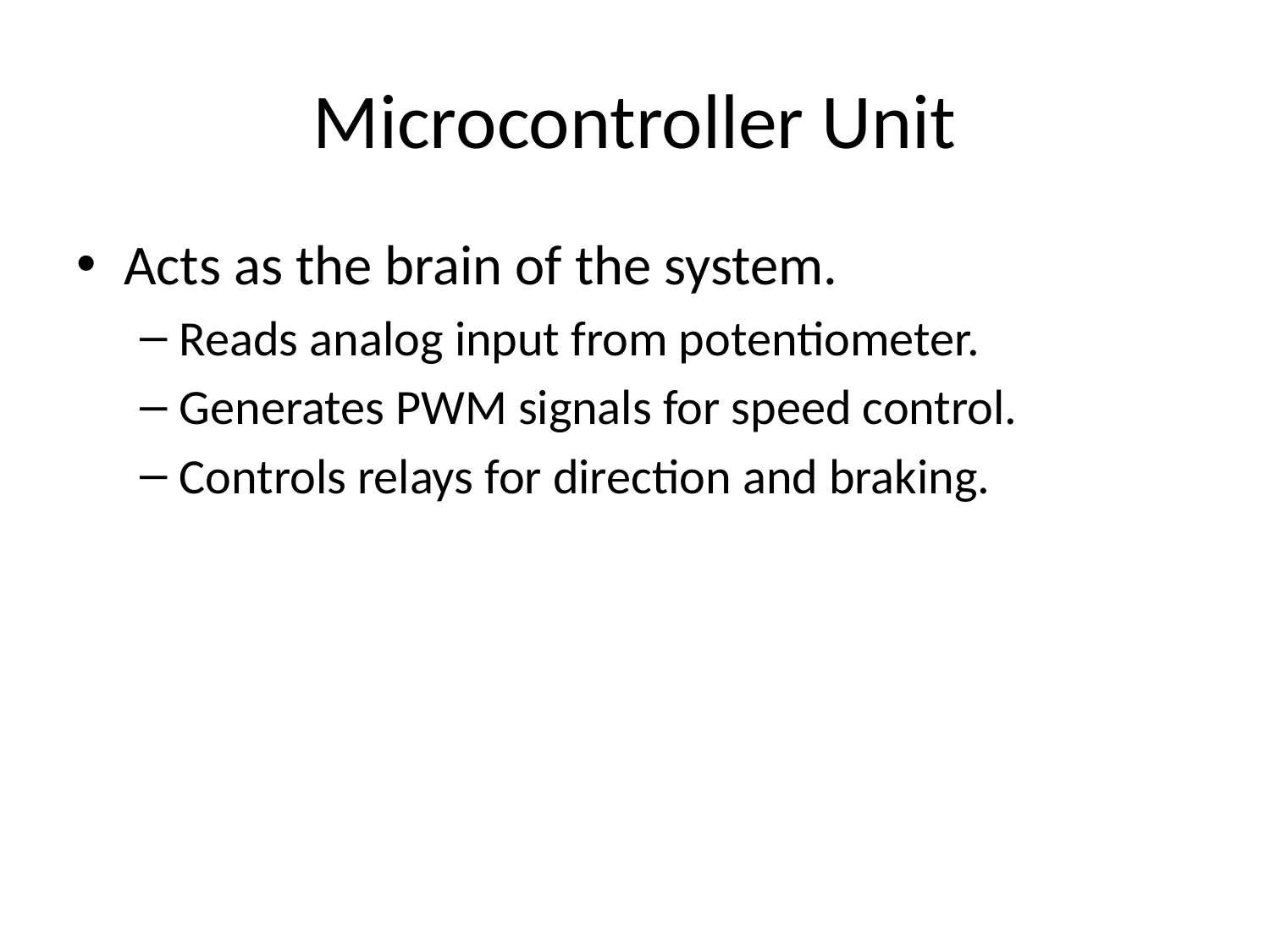

# Microcontroller Unit
Acts as the brain of the system.
Reads analog input from potentiometer.
Generates PWM signals for speed control.
Controls relays for direction and braking.